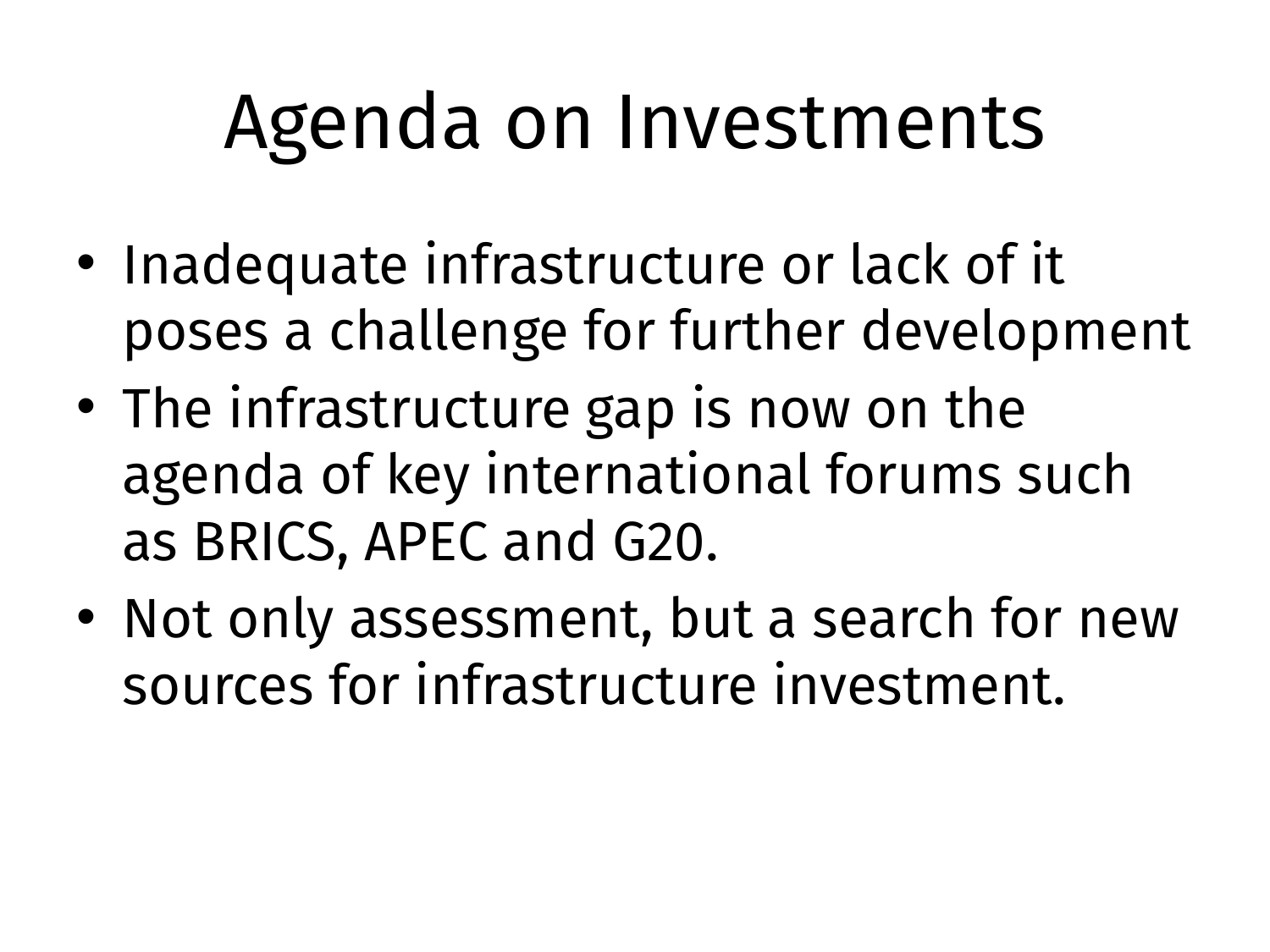

# Agenda on Investments
Inadequate infrastructure or lack of it poses a challenge for further development
The infrastructure gap is now on the agenda of key international forums such as BRICS, APEC and G20.
Not only assessment, but a search for new sources for infrastructure investment.